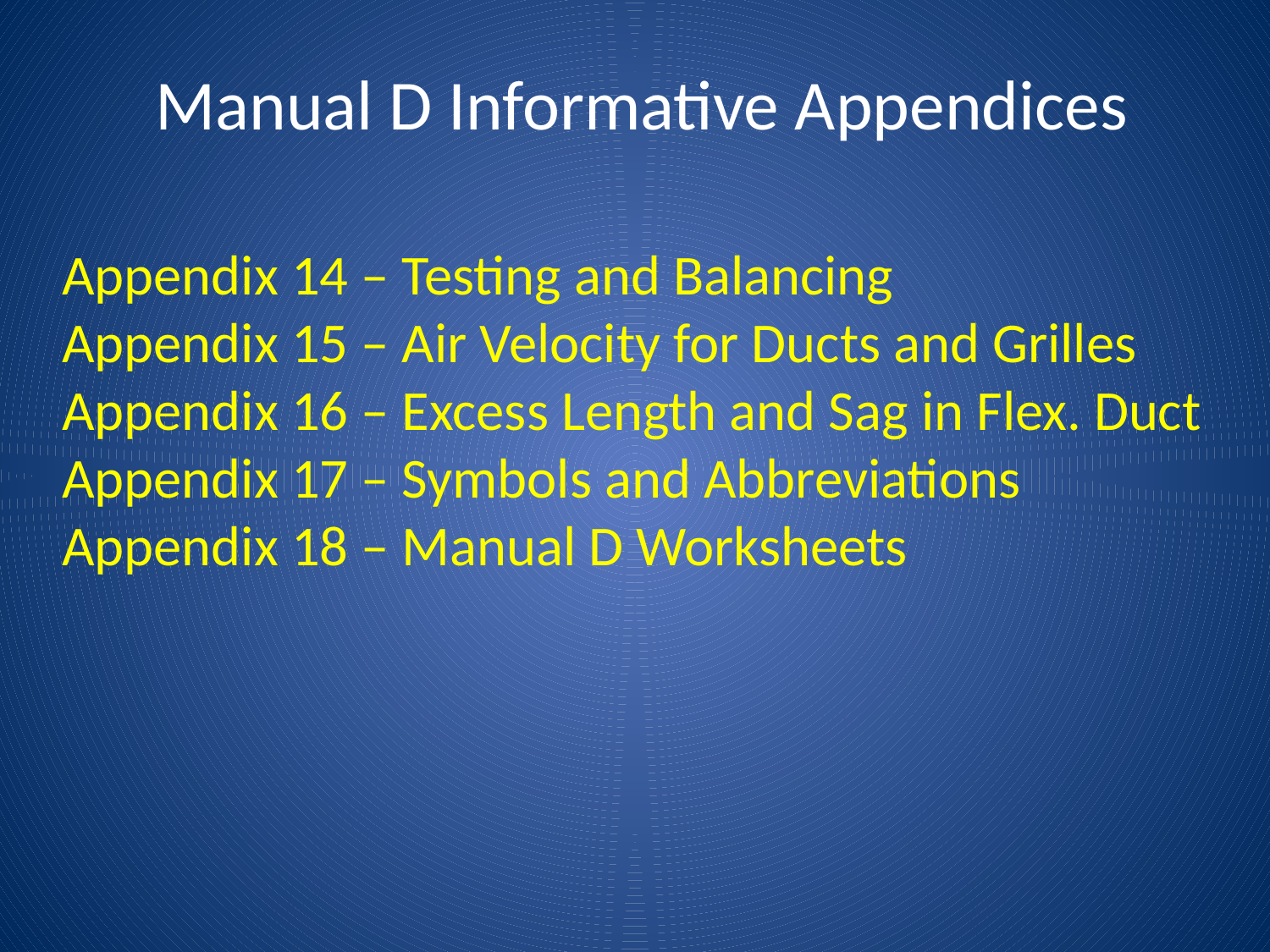

Manual D Informative Appendices
Appendix 14 – Testing and Balancing
Appendix 15 – Air Velocity for Ducts and Grilles
Appendix 16 – Excess Length and Sag in Flex. Duct
Appendix 17 – Symbols and Abbreviations
Appendix 18 – Manual D Worksheets